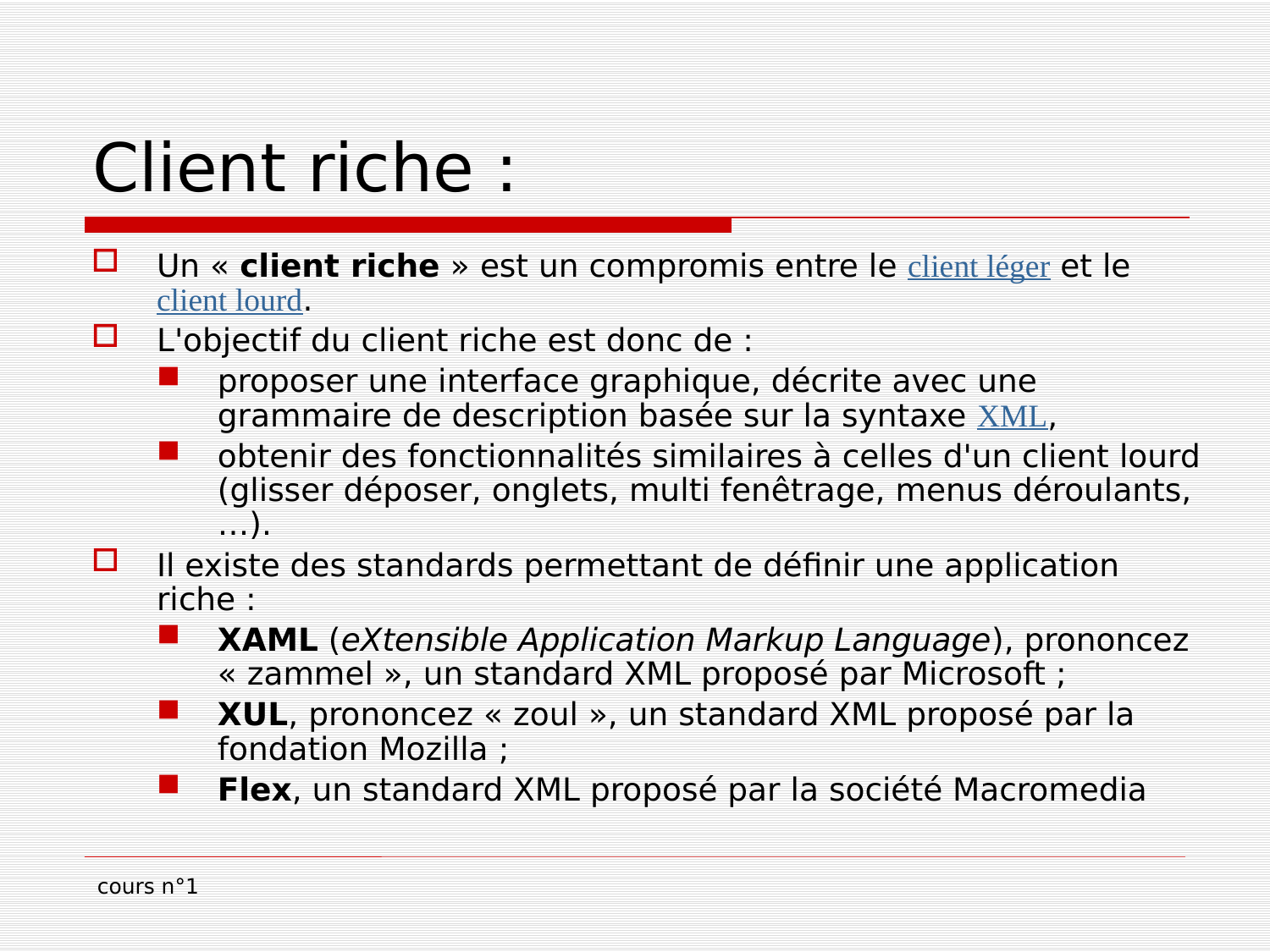

# Client riche :
Un « client riche » est un compromis entre le client léger et le client lourd.
L'objectif du client riche est donc de :
proposer une interface graphique, décrite avec une grammaire de description basée sur la syntaxe XML,
obtenir des fonctionnalités similaires à celles d'un client lourd (glisser déposer, onglets, multi fenêtrage, menus déroulants, …).
Il existe des standards permettant de définir une application riche :
XAML (eXtensible Application Markup Language), prononcez « zammel », un standard XML proposé par Microsoft ;
XUL, prononcez « zoul », un standard XML proposé par la fondation Mozilla ;
Flex, un standard XML proposé par la société Macromedia
cours n°1